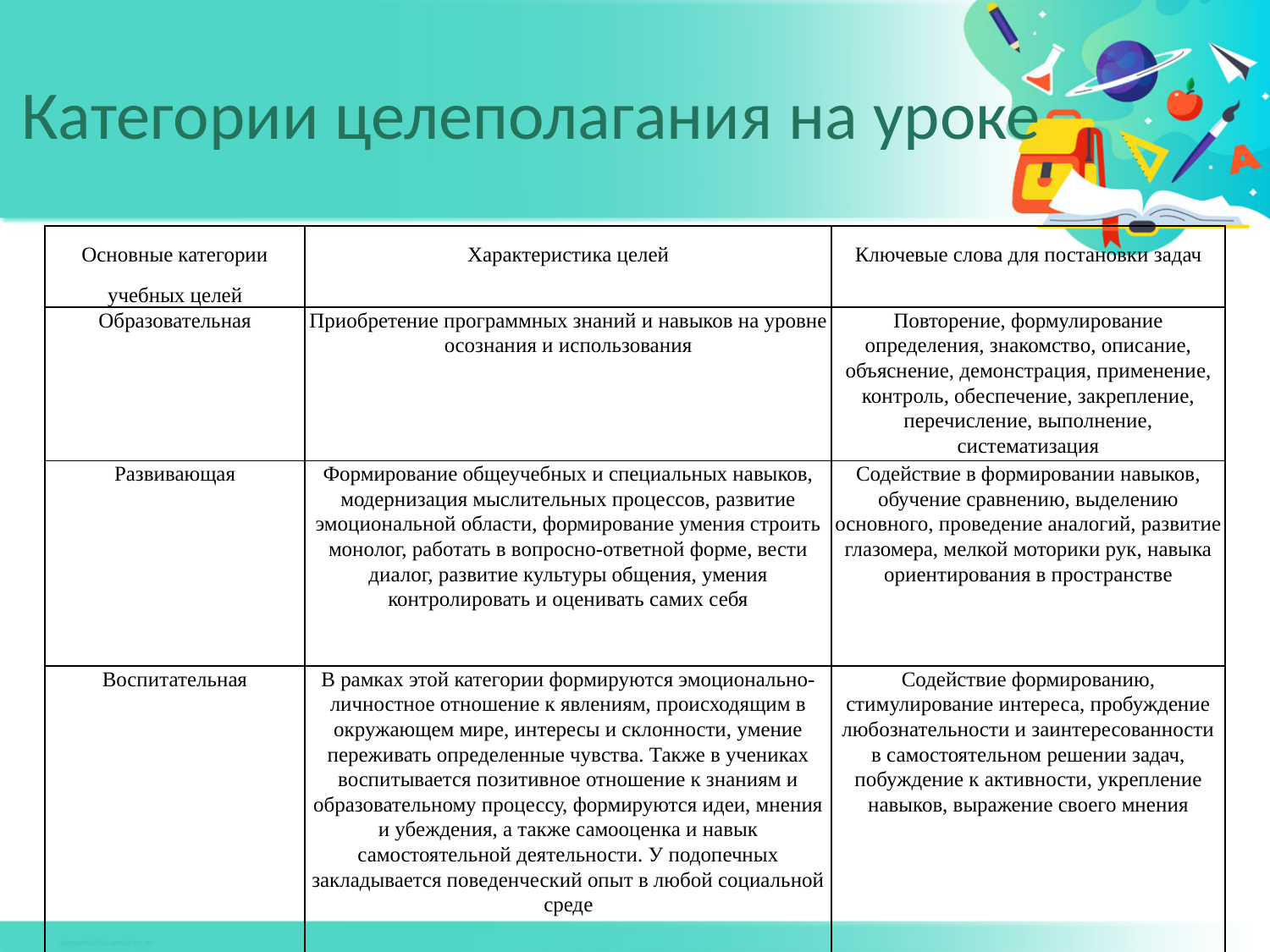

Категории целеполагания на уроке
| Основные категории учебных целей | Характеристика целей | Ключевые слова для постановки задач |
| --- | --- | --- |
| Образовательная | Приобретение программных знаний и навыков на уровне осознания и использования | Повторение, формулирование определения, знакомство, описание, объяснение, демонстрация, применение, контроль, обеспечение, закрепление, перечисление, выполнение, систематизация |
| Развивающая | Формирование общеучебных и специальных навыков, модернизация мыслительных процессов, развитие эмоциональной области, формирование умения строить монолог, работать в вопросно-ответной форме, вести диалог, развитие культуры общения, умения контролировать и оценивать самих себя | Содействие в формировании навыков, обучение сравнению, выделению основного, проведение аналогий, развитие глазомера, мелкой моторики рук, навыка ориентирования в пространстве |
| Воспитательная | В рамках этой категории формируются эмоционально-личностное отношение к явлениям, происходящим в окружающем мире, интересы и склонности, умение переживать определенные чувства. Также в учениках воспитывается позитивное отношение к знаниям и образовательному процессу, формируются идеи, мнения и убеждения, а также самооценка и навык самостоятельной деятельности. У подопечных закладывается поведенческий опыт в любой социальной среде | Содействие формированию, стимулирование интереса, пробуждение любознательности и заинтересованности в самостоятельном решении задач, побуждение к активности, укрепление навыков, выражение своего мнения |